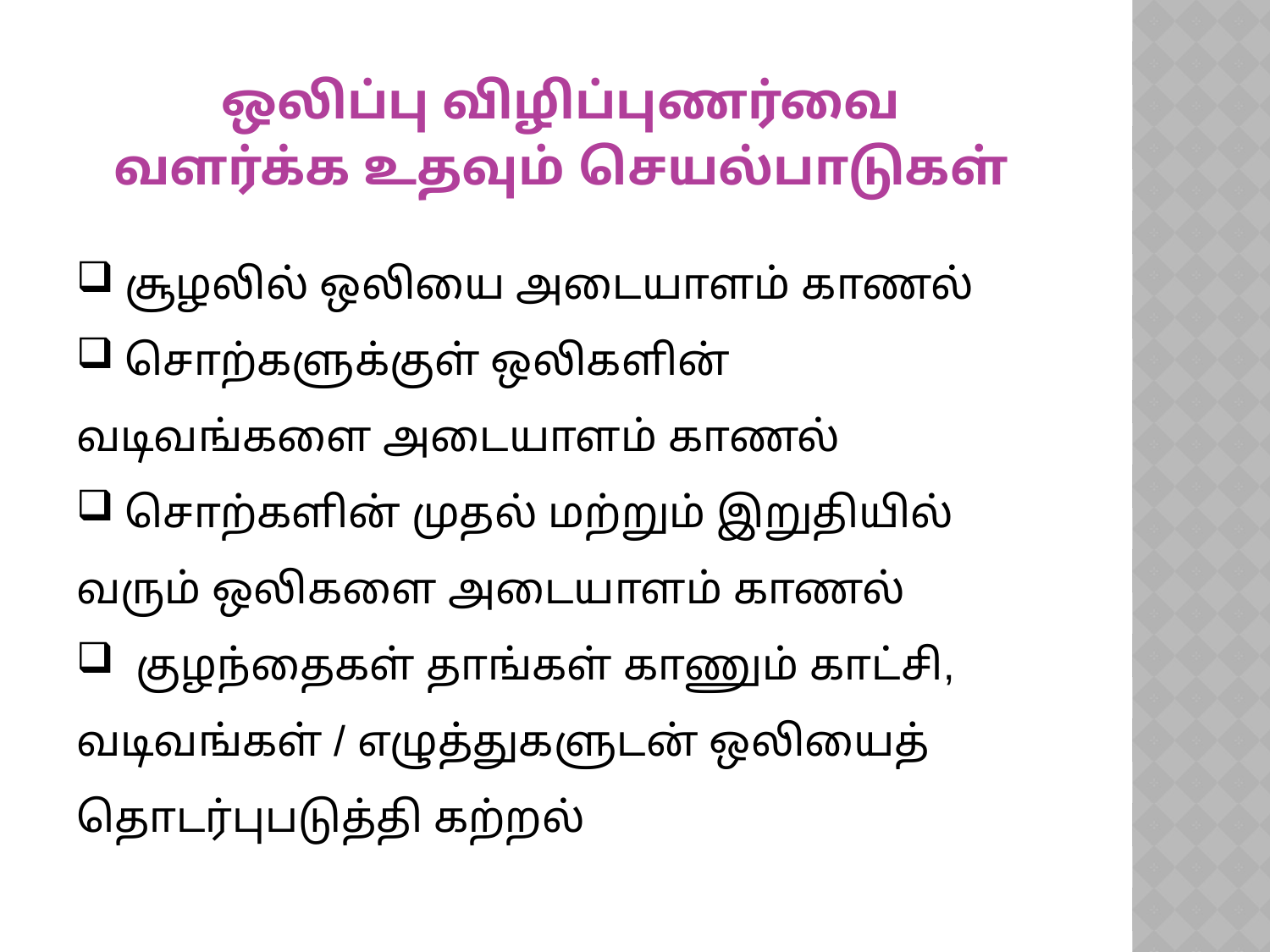

ஒலிப்பு விழிப்புணர்வை வளர்க்க உதவும் செயல்பாடுகள்
 சூழலில் ஒலியை அடையாளம் காணல்
 சொற்களுக்குள் ஒலிகளின் வடிவங்களை அடையாளம் காணல்
 சொற்களின் முதல் மற்றும் இறுதியில் வரும் ஒலிகளை அடையாளம் காணல்
  குழந்தைகள் தாங்கள் காணும் காட்சி, வடிவங்கள் / எழுத்துகளுடன் ஒலியைத்
தொடர்புபடுத்தி கற்றல்